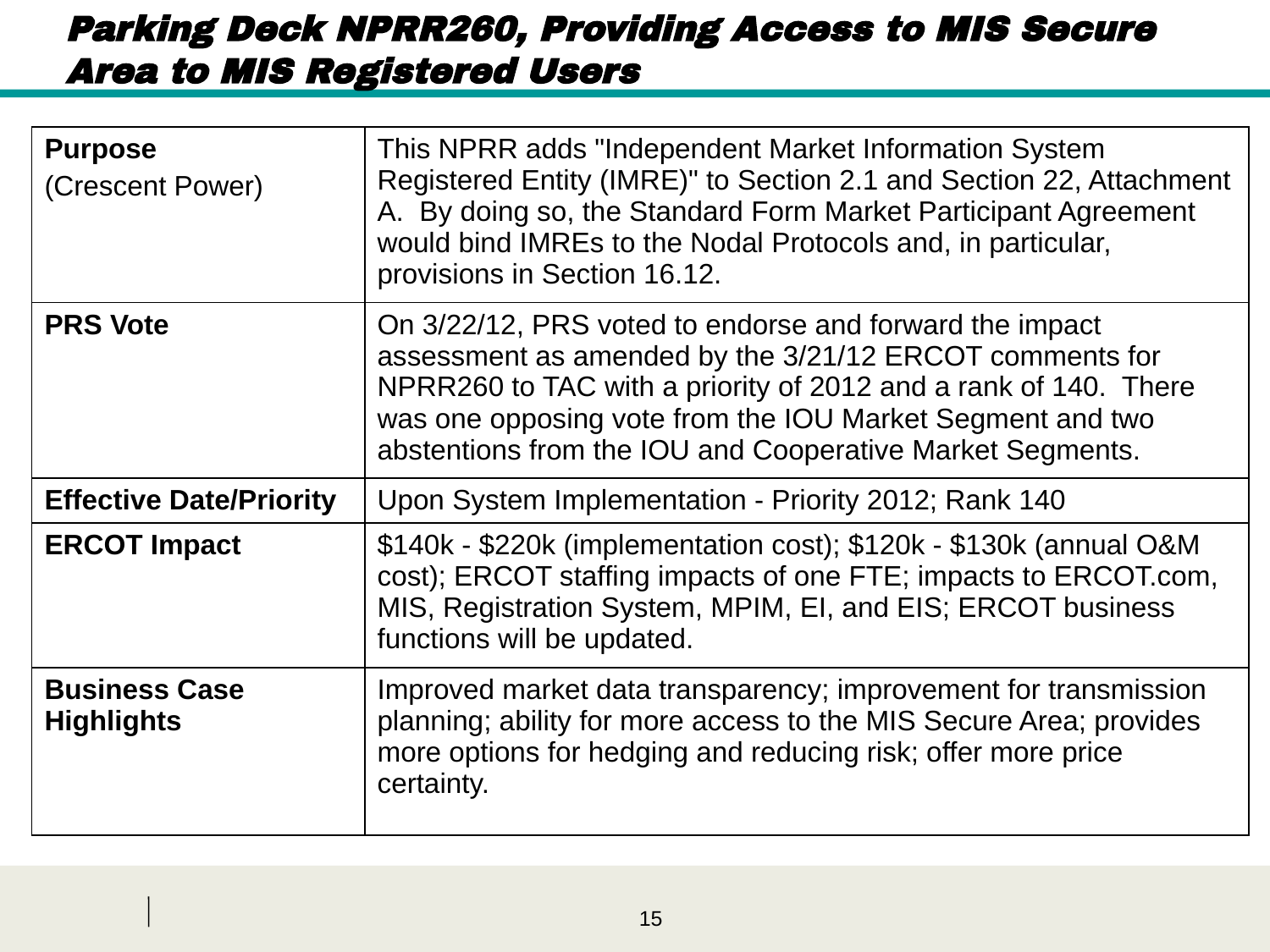

Parking Deck NPRR260, Providing Access to MIS Secure Area to MIS Registered Users
| Purpose (Crescent Power) | This NPRR adds "Independent Market Information System Registered Entity (IMRE)" to Section 2.1 and Section 22, Attachment A. By doing so, the Standard Form Market Participant Agreement would bind IMREs to the Nodal Protocols and, in particular, provisions in Section 16.12. |
| --- | --- |
| PRS Vote | On 3/22/12, PRS voted to endorse and forward the impact assessment as amended by the 3/21/12 ERCOT comments for NPRR260 to TAC with a priority of 2012 and a rank of 140. There was one opposing vote from the IOU Market Segment and two abstentions from the IOU and Cooperative Market Segments. |
| Effective Date/Priority | Upon System Implementation - Priority 2012; Rank 140 |
| ERCOT Impact | $140k - $220k (implementation cost); $120k - $130k (annual O&M cost); ERCOT staffing impacts of one FTE; impacts to ERCOT.com, MIS, Registration System, MPIM, EI, and EIS; ERCOT business functions will be updated. |
| Business Case Highlights | Improved market data transparency; improvement for transmission planning; ability for more access to the MIS Secure Area; provides more options for hedging and reducing risk; offer more price certainty. |